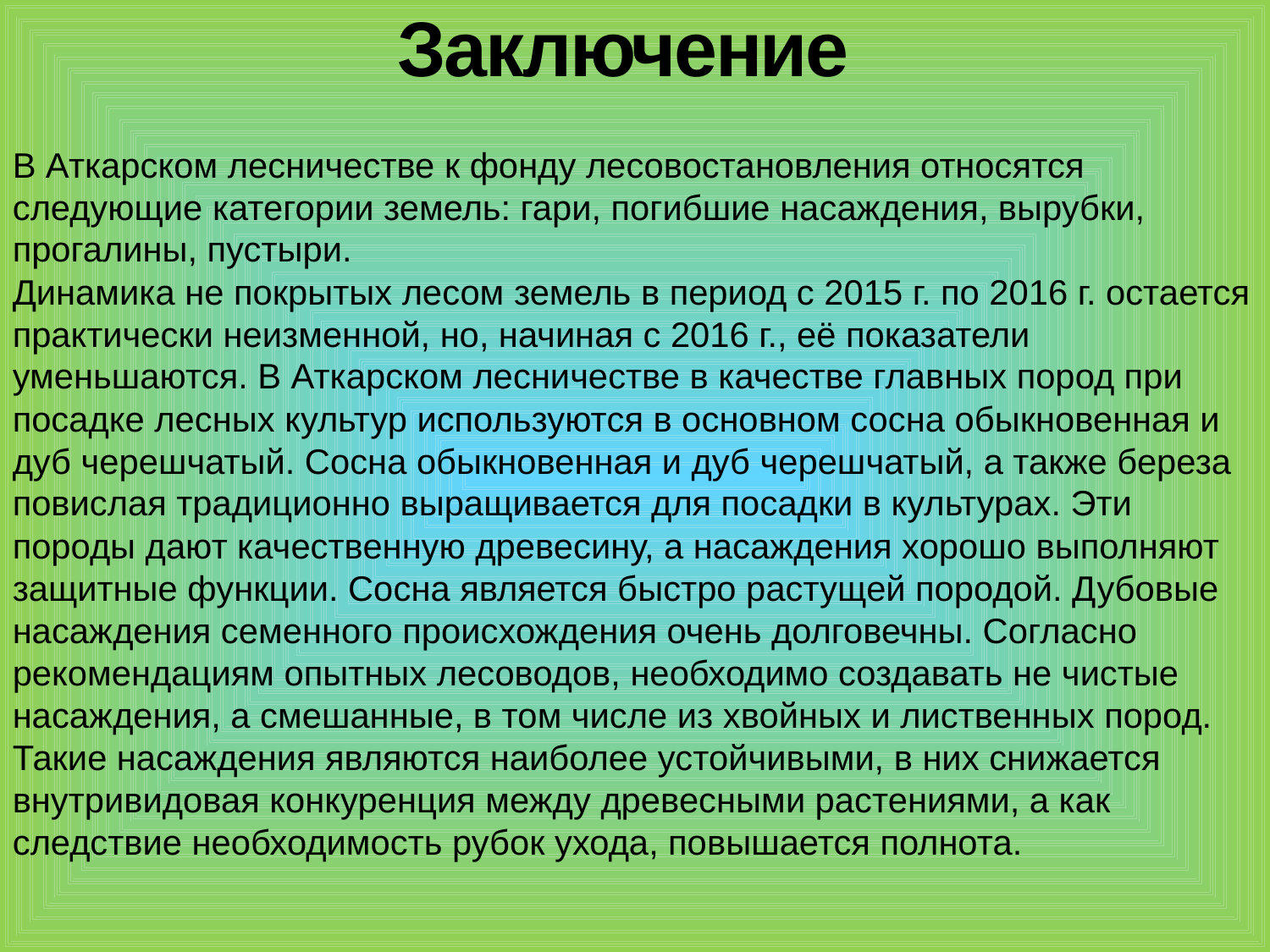

# Заключение
В Аткарском лесничестве к фонду лесовостановления относятся следующие категории земель: гари, погибшие насаждения, вырубки, прогалины, пустыри.
Динамика не покрытых лесом земель в период с 2015 г. по 2016 г. остается практически неизменной, но, начиная с 2016 г., её показатели уменьшаются. В Аткарском лесничестве в качестве главных пород при посадке лесных культур используются в основном сосна обыкновенная и дуб черешчатый. Сосна обыкновенная и дуб черешчатый, а также береза повислая традиционно выращивается для посадки в культурах. Эти породы дают качественную древесину, а насаждения хорошо выполняют защитные функции. Сосна является быстро растущей породой. Дубовые насаждения семенного происхождения очень долговечны. Согласно рекомендациям опытных лесоводов, необходимо создавать не чистые насаждения, а смешанные, в том числе из хвойных и лиственных пород. Такие насаждения являются наиболее устойчивыми, в них снижается внутривидовая конкуренция между древесными растениями, а как следствие необходимость рубок ухода, повышается полнота.